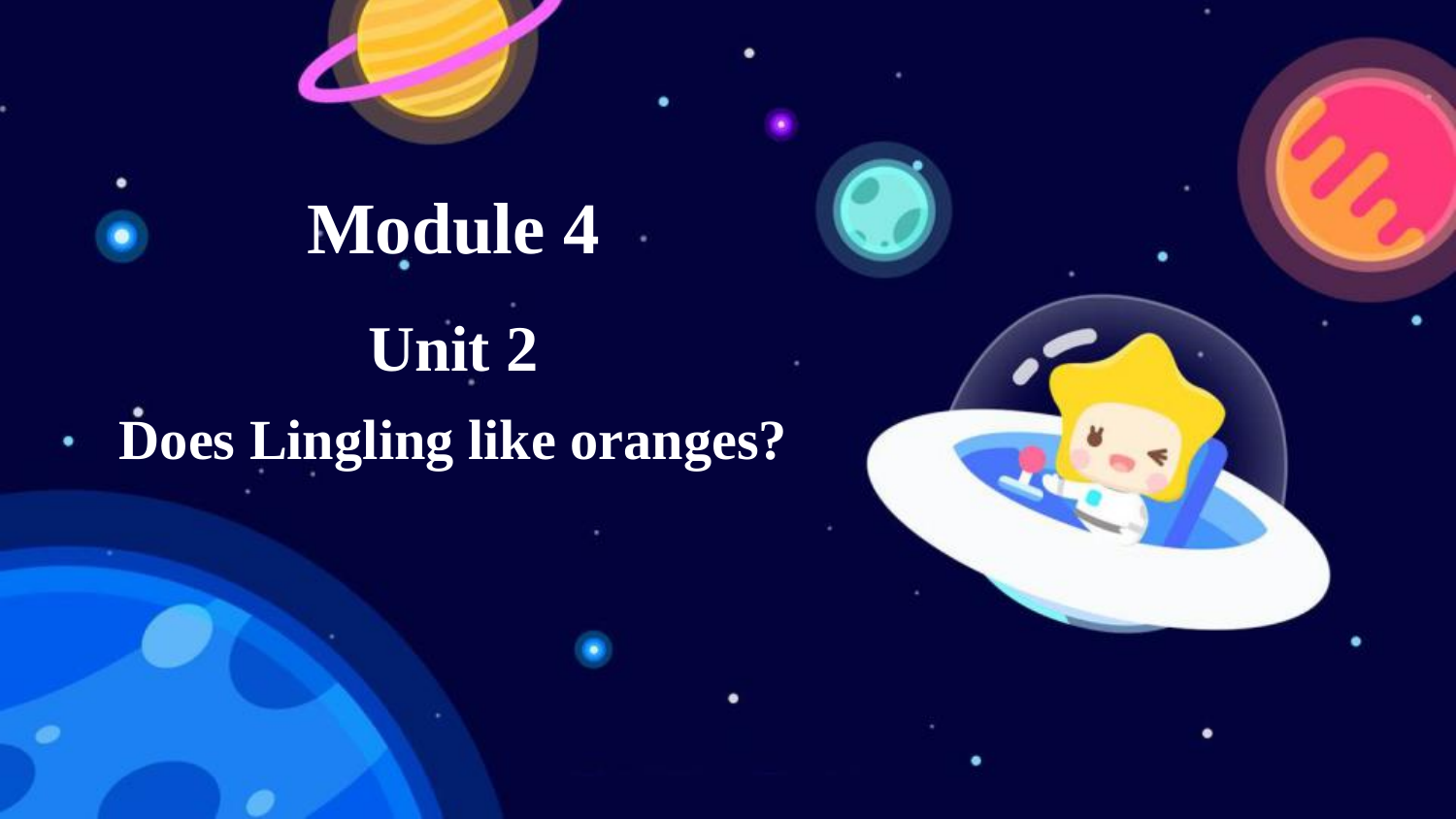

Module 4
Unit 2
Does Lingling like oranges?